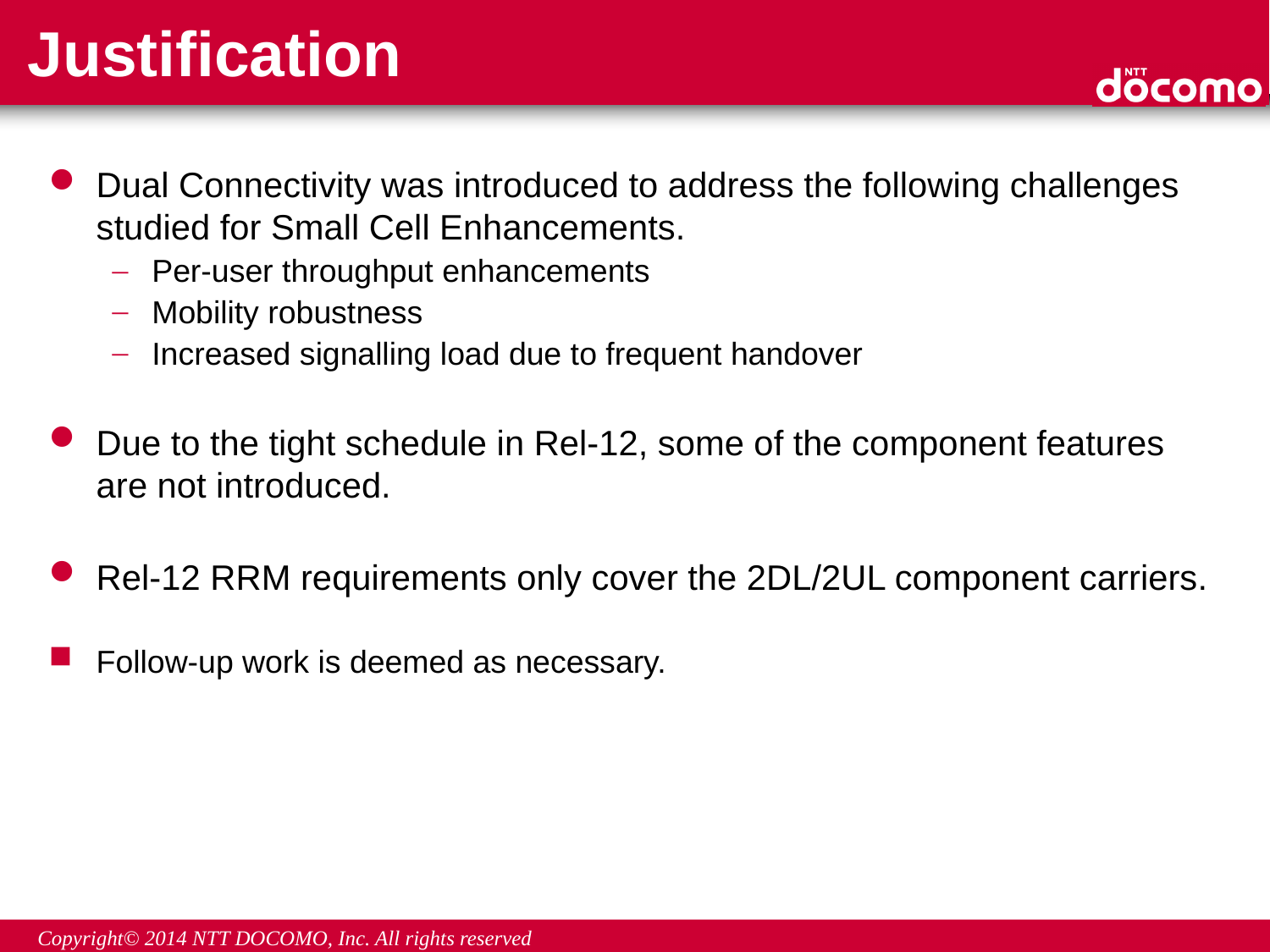

Justification
Dual Connectivity was introduced to address the following challenges studied for Small Cell Enhancements.
Per-user throughput enhancements
Mobility robustness
Increased signalling load due to frequent handover

Due to the tight schedule in Rel-12, some of the component features are not introduced.

Rel-12 RRM requirements only cover the 2DL/2UL component carriers.

Follow-up work is deemed as necessary.

Copyright© 2014 NTT DOCOMO, Inc. All rights reserved